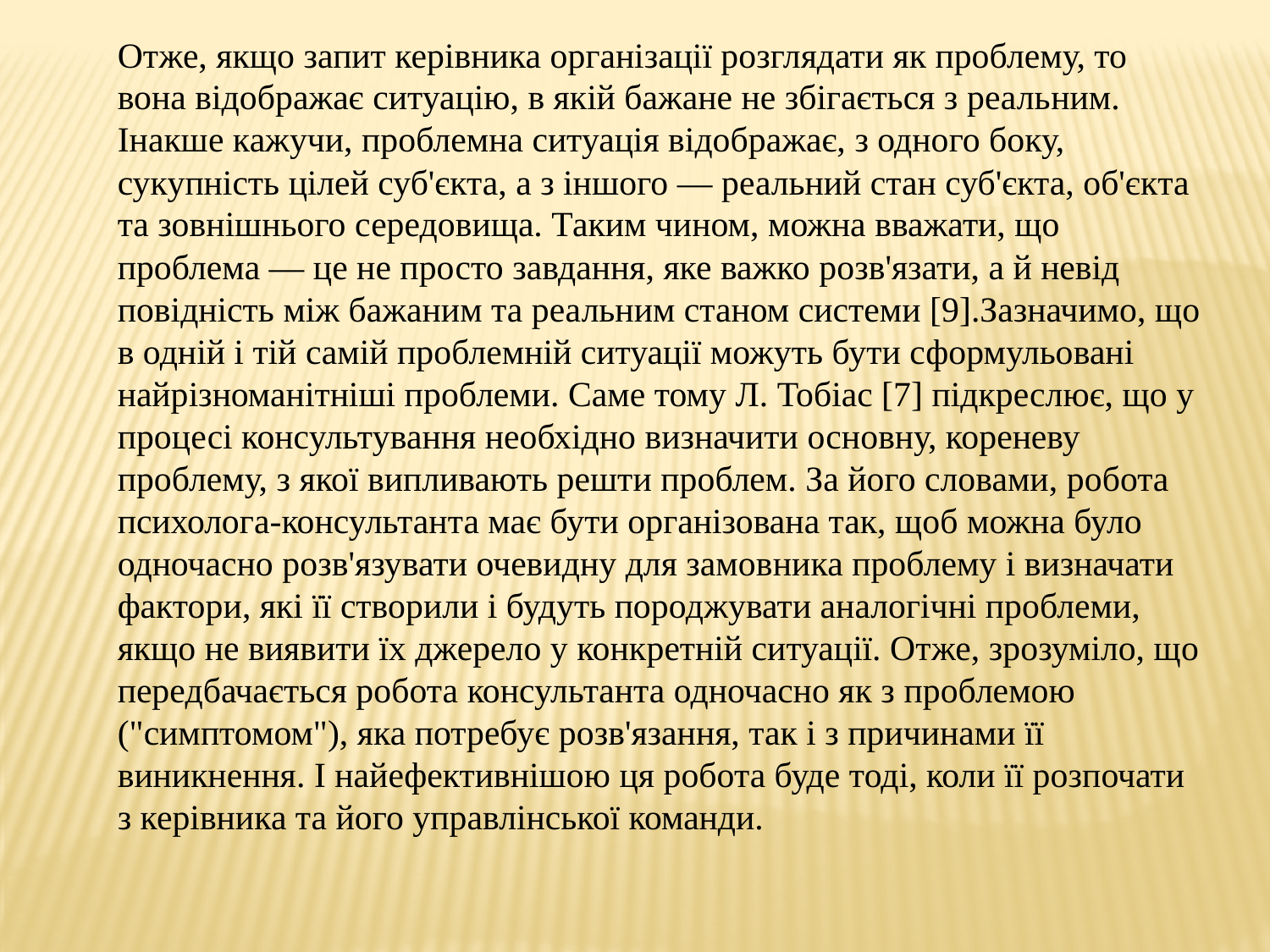

Отже, якщо запит керівника організації розглядати як проблему, то вона відображає ситуацію, в якій бажане не збігається з реаль­ним. Інакше кажучи, проблемна ситуація відображає, з одного боку, сукупність цілей суб'єкта, а з іншого — реальний стан суб'єкта, об'єк­та та зовнішнього середовища. Таким чином, можна вважати, що проблема — це не просто завдання, яке важко розв'язати, а й невід­повідність між бажаним та реальним станом системи [9].Зазначимо, що в одній і тій самій проблемній ситуації можуть бути сформульовані найрізноманітніші проблеми. Саме тому Л. Тобіас [7] підкреслює, що у процесі консультування необхідно визначити ос­новну, кореневу проблему, з якої випливають решти проблем. За його словами, робота психолога-консультанта має бути організована так, щоб можна було одночасно розв'язувати очевидну для замов­ника проблему і визначати фактори, які її створили і будуть пород­жувати аналогічні проблеми, якщо не виявити їх джерело у конк­ретній ситуації. Отже, зрозуміло, що передбачається робота консуль­танта одночасно як з проблемою ("симптомом"), яка потребує розв'язання, так і з причинами її виникнення. І найефективнішою ця робота буде тоді, коли її розпочати з керівника та його управлінсь­кої команди.